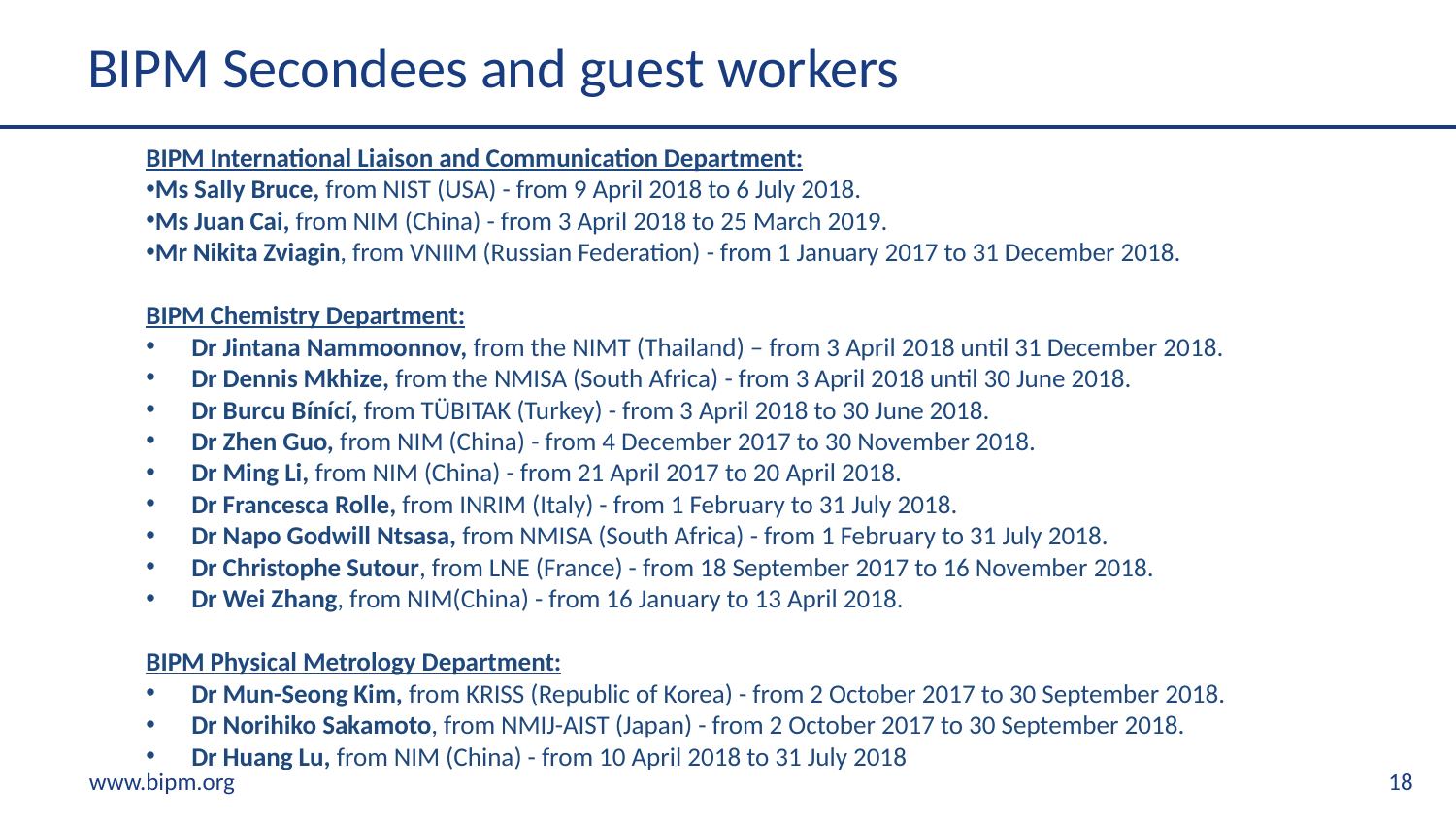

# BIPM Secondees and guest workers
BIPM International Liaison and Communication Department:
Ms Sally Bruce, from NIST (USA) - from 9 April 2018 to 6 July 2018.
Ms Juan Cai, from NIM (China) - from 3 April 2018 to 25 March 2019.
Mr Nikita Zviagin, from VNIIM (Russian Federation) - from 1 January 2017 to 31 December 2018.

BIPM Chemistry Department:
Dr Jintana Nammoonnov, from the NIMT (Thailand) – from 3 April 2018 until 31 December 2018.
Dr Dennis Mkhize, from the NMISA (South Africa) - from 3 April 2018 until 30 June 2018.
Dr Burcu Bínící, from TÜBITAK (Turkey) - from 3 April 2018 to 30 June 2018.
Dr Zhen Guo, from NIM (China) - from 4 December 2017 to 30 November 2018.
Dr Ming Li, from NIM (China) - from 21 April 2017 to 20 April 2018.
Dr Francesca Rolle, from INRIM (Italy) - from 1 February to 31 July 2018.
Dr Napo Godwill Ntsasa, from NMISA (South Africa) - from 1 February to 31 July 2018.
Dr Christophe Sutour, from LNE (France) - from 18 September 2017 to 16 November 2018.
Dr Wei Zhang, from NIM(China) - from 16 January to 13 April 2018.

BIPM Physical Metrology Department:
Dr Mun-Seong Kim, from KRISS (Republic of Korea) - from 2 October 2017 to 30 September 2018.
Dr Norihiko Sakamoto, from NMIJ-AIST (Japan) - from 2 October 2017 to 30 September 2018.
Dr Huang Lu, from NIM (China) - from 10 April 2018 to 31 July 2018